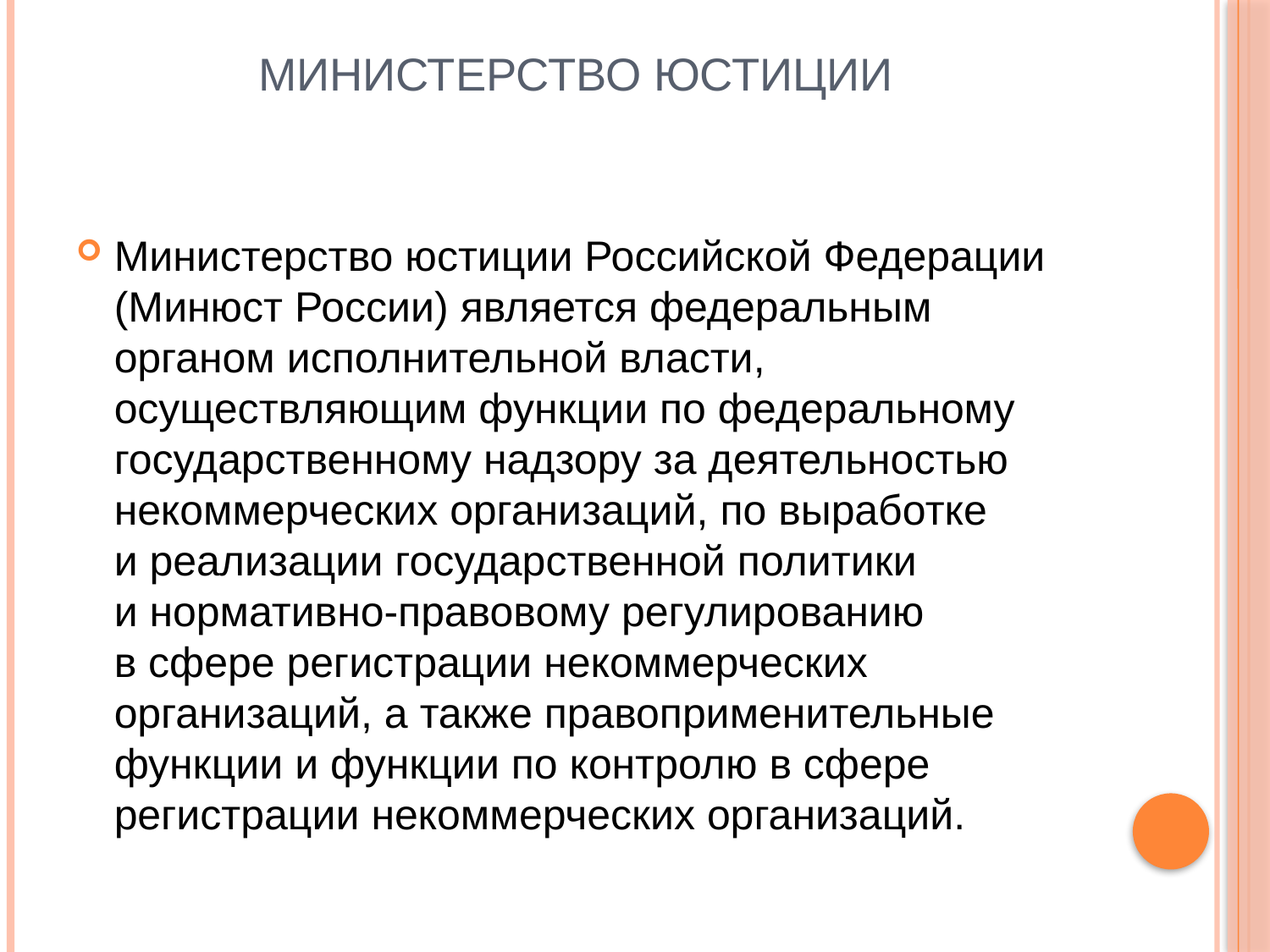

# Министерство юстиции
Министерство юстиции Российской Федерации (Минюст России) является федеральным органом исполнительной власти, осуществляющим функции по федеральному государственному надзору за деятельностью некоммерческих организаций, по выработке и реализации государственной политики и нормативно-правовому регулированию в сфере регистрации некоммерческих организаций, а также правоприменительные функции и функции по контролю в сфере регистрации некоммерческих организаций.